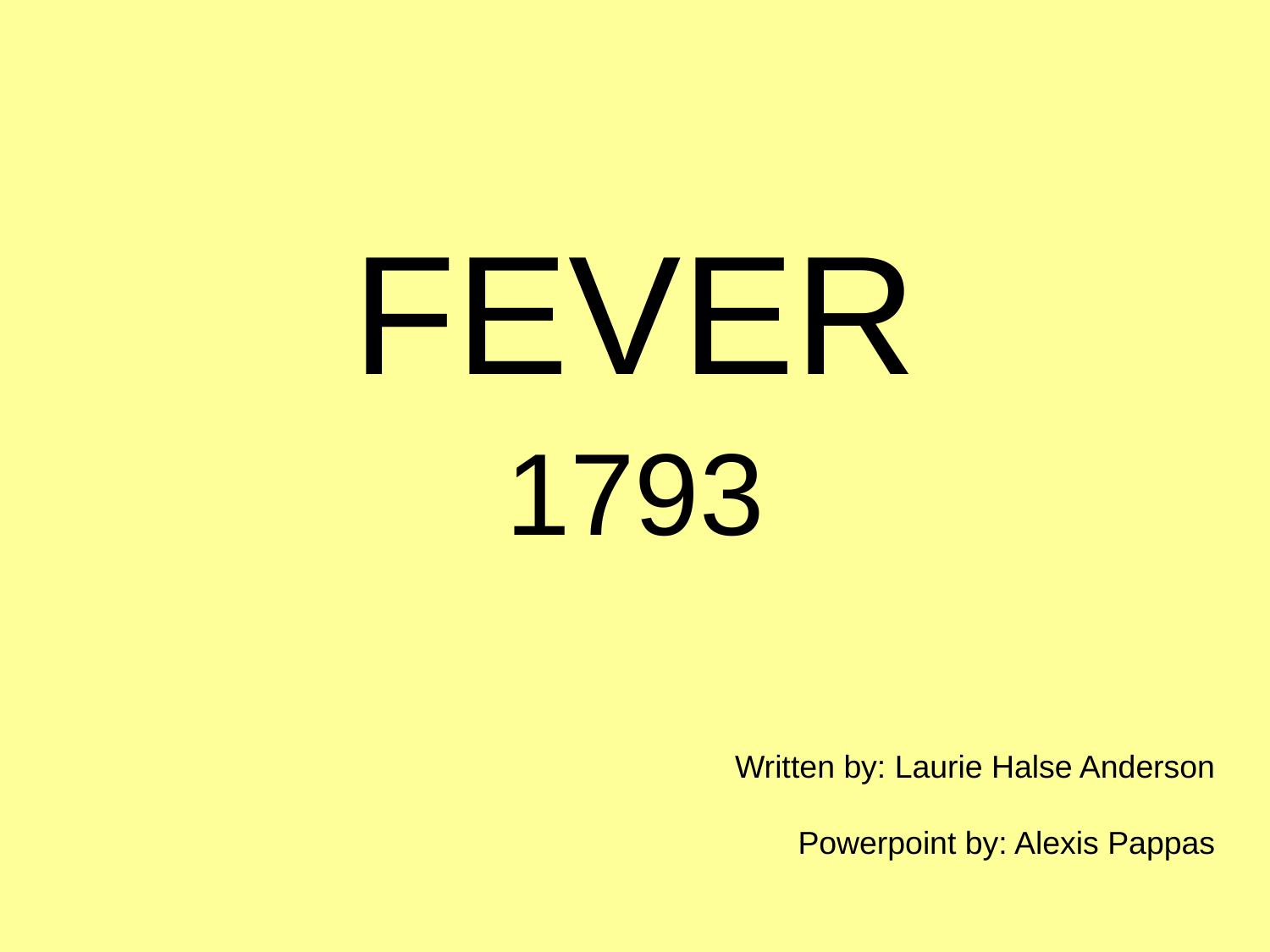

# FEVER
1793
Written by: Laurie Halse Anderson

Powerpoint by: Alexis Pappas